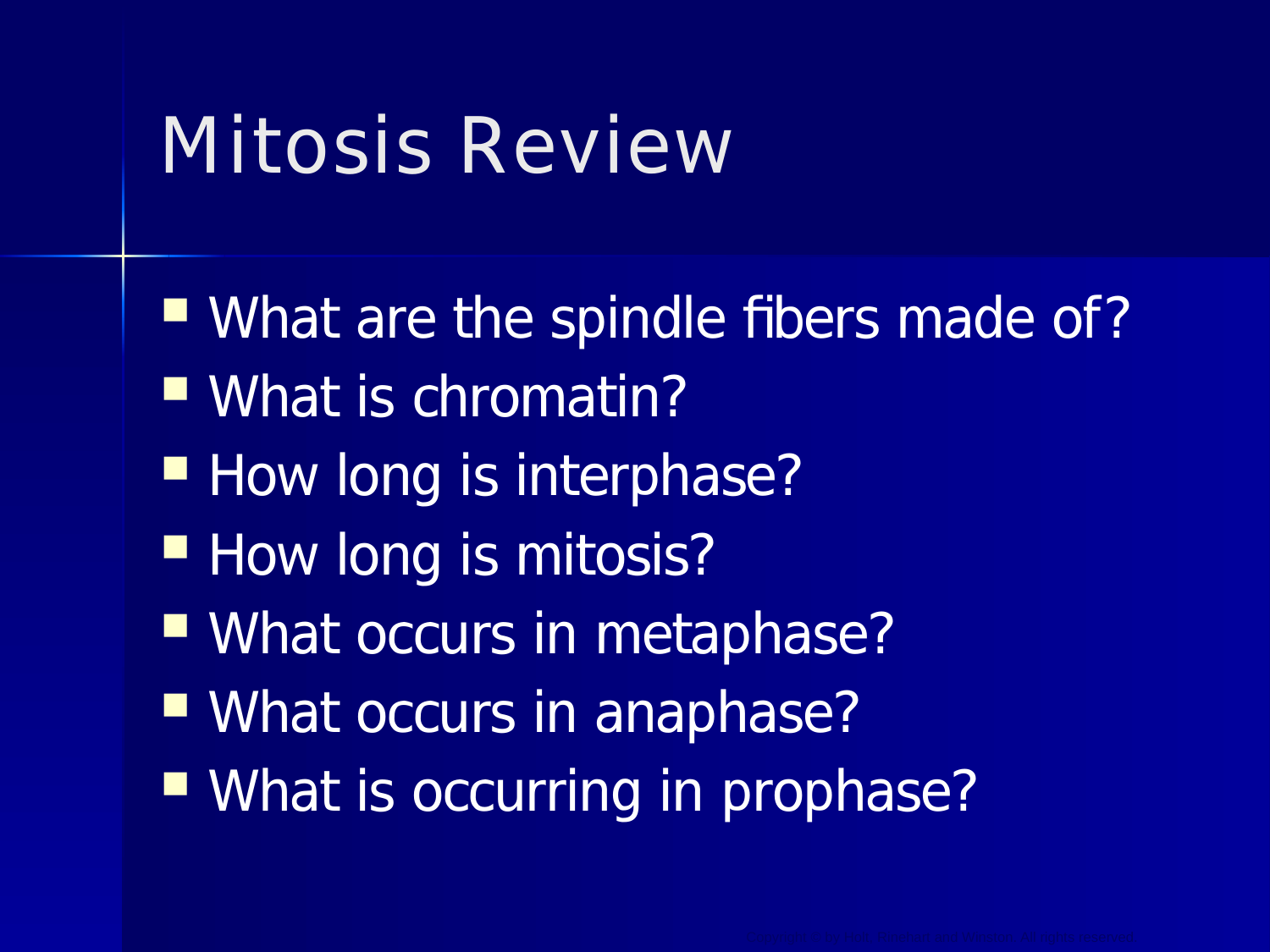

# Mitosis Review
What are the spindle fibers made of?
What is chromatin?
How long is interphase?
How long is mitosis?
What occurs in metaphase?
What occurs in anaphase?
What is occurring in prophase?